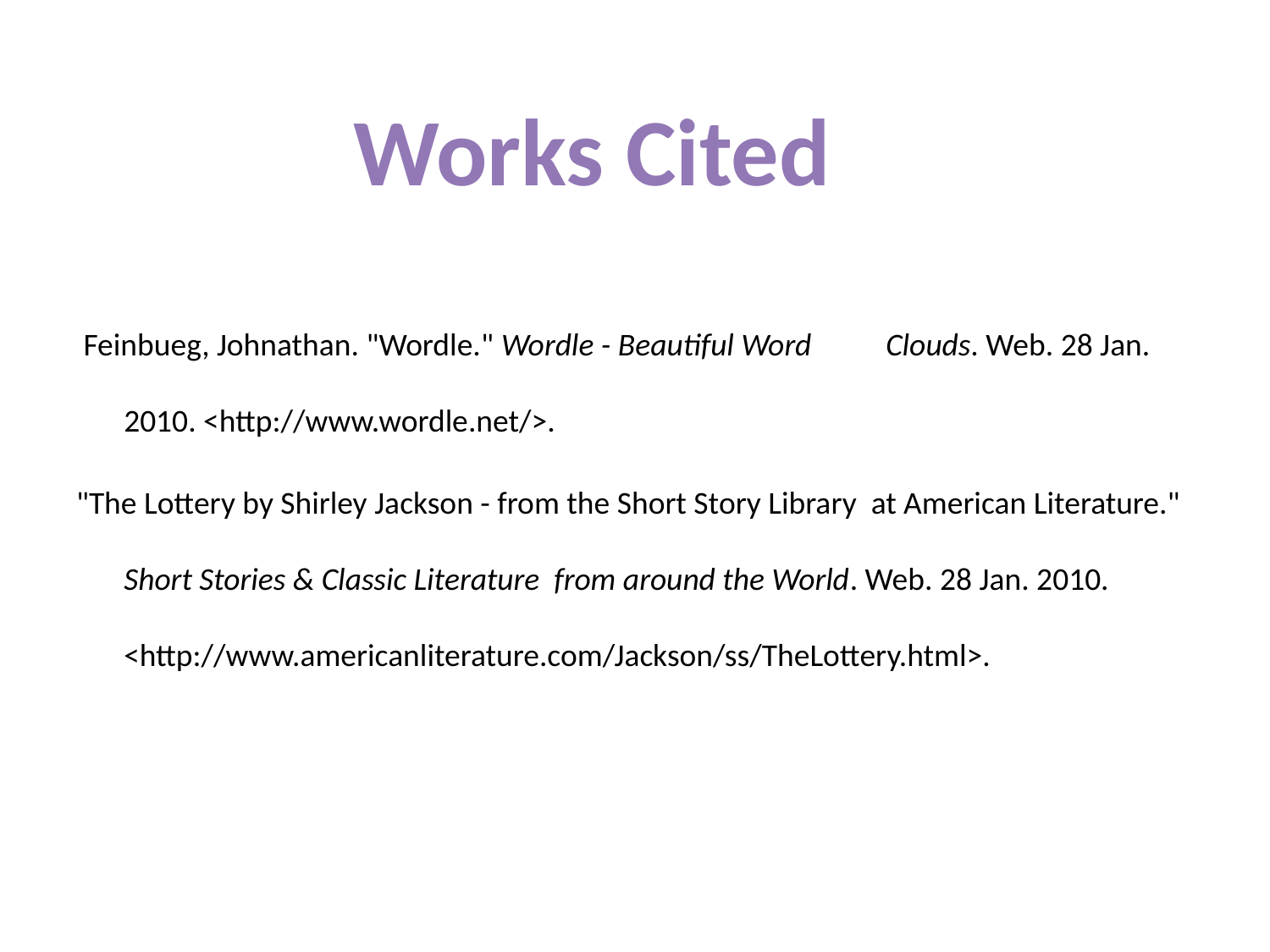

Works Cited

 Feinbueg, Johnathan. "Wordle." Wordle - Beautiful Word 	Clouds. Web. 28 Jan. 2010. <http://www.wordle.net/>.
"The Lottery by Shirley Jackson - from the Short Story Library  at American Literature." Short Stories & Classic Literature  from around the World. Web. 28 Jan. 2010. <http://www.americanliterature.com/Jackson/ss/TheLottery.html>.